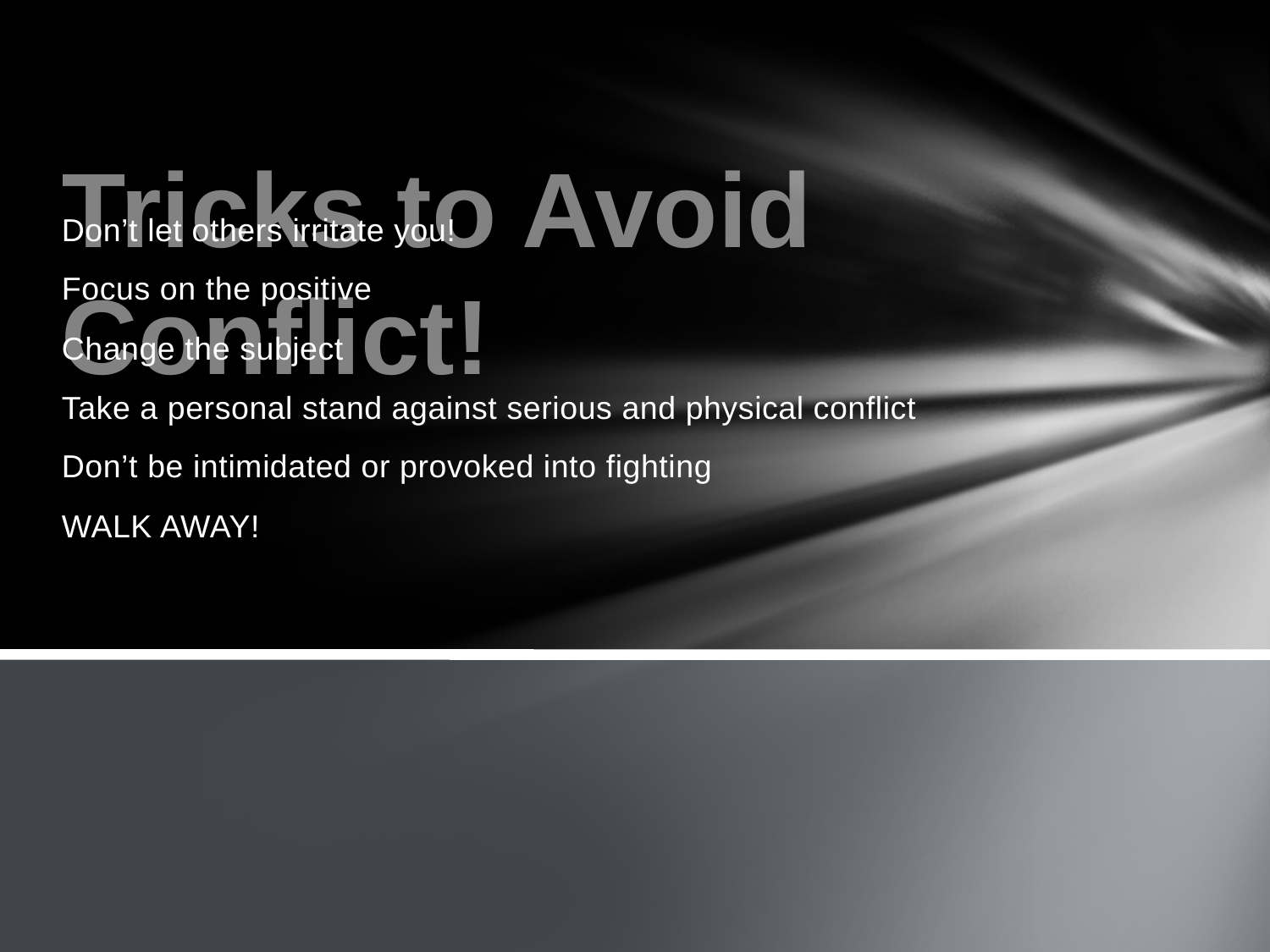

Tricks to Avoid Conflict!
Don’t let others irritate you!
Focus on the positive
Change the subject
Take a personal stand against serious and physical conflict
Don’t be intimidated or provoked into fighting
WALK AWAY!